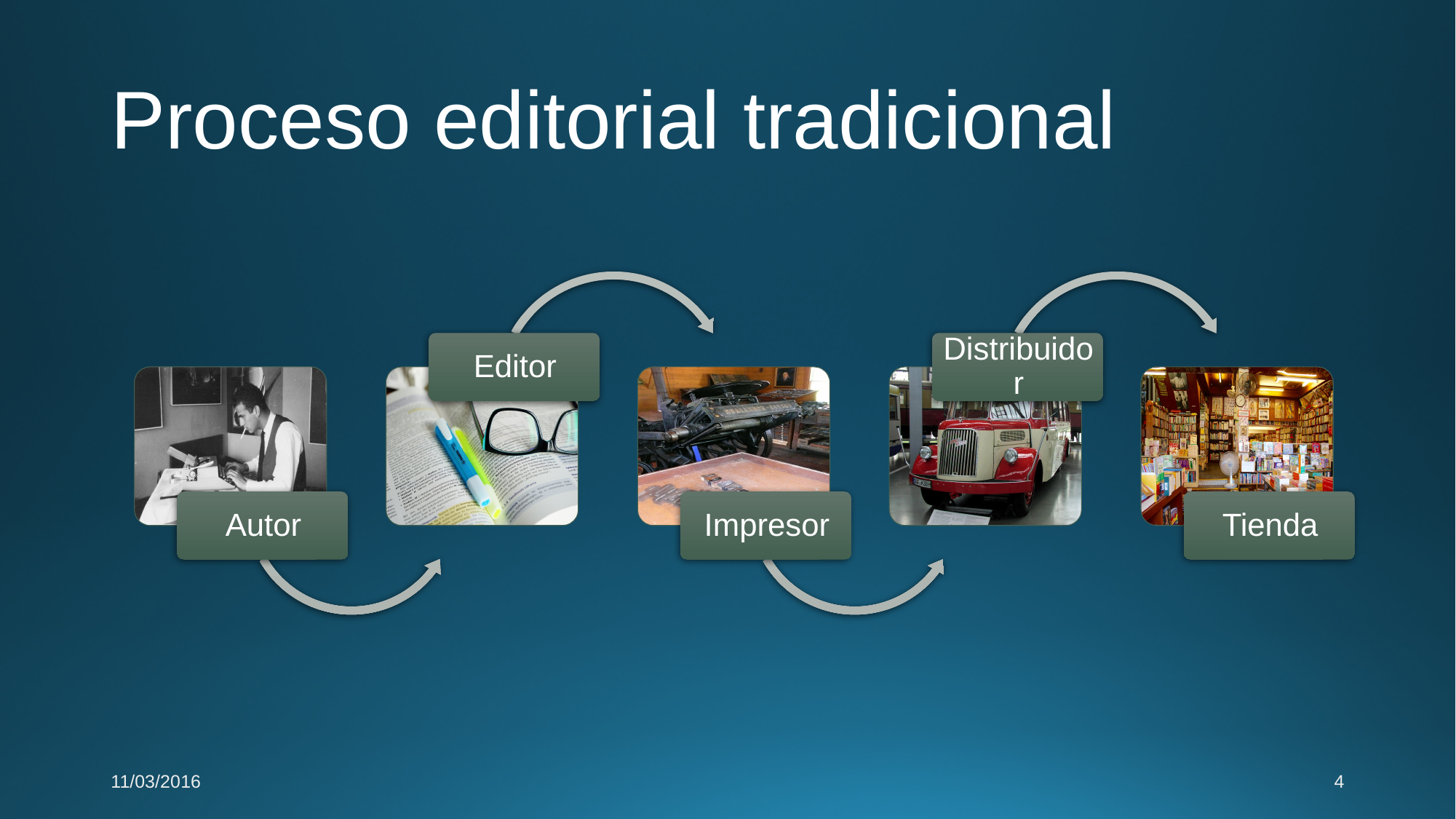

# Proceso editorial tradicional
Autor
Editor
Impresor
Distribuidor
Tienda
11/03/2016

4